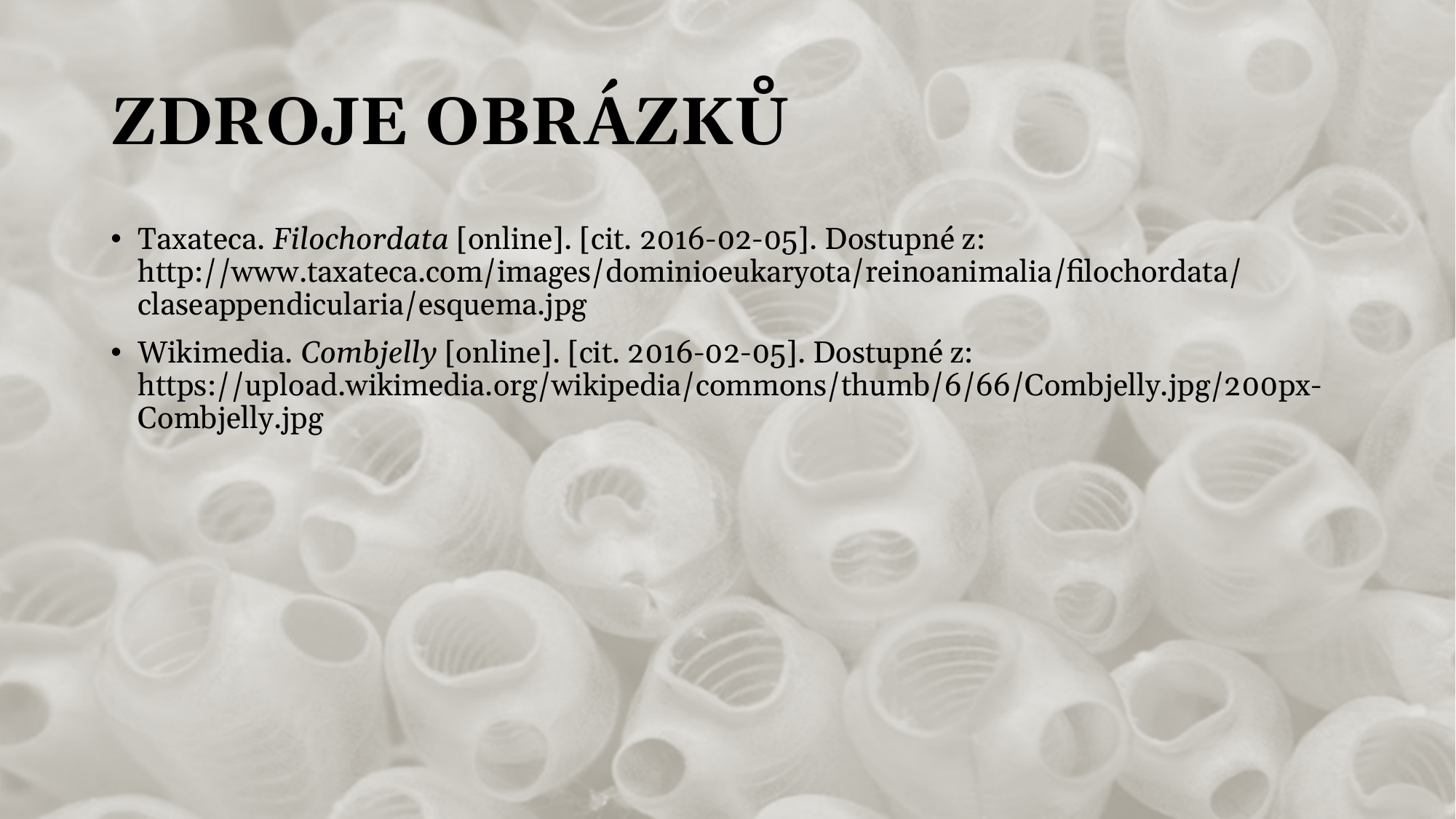

# ZDROJE OBRÁZKŮ
Taxateca. Filochordata [online]. [cit. 2016-02-05]. Dostupné z: http://www.taxateca.com/images/dominioeukaryota/reinoanimalia/filochordata/claseappendicularia/esquema.jpg
Wikimedia. Combjelly [online]. [cit. 2016-02-05]. Dostupné z: https://upload.wikimedia.org/wikipedia/commons/thumb/6/66/Combjelly.jpg/200px-Combjelly.jpg